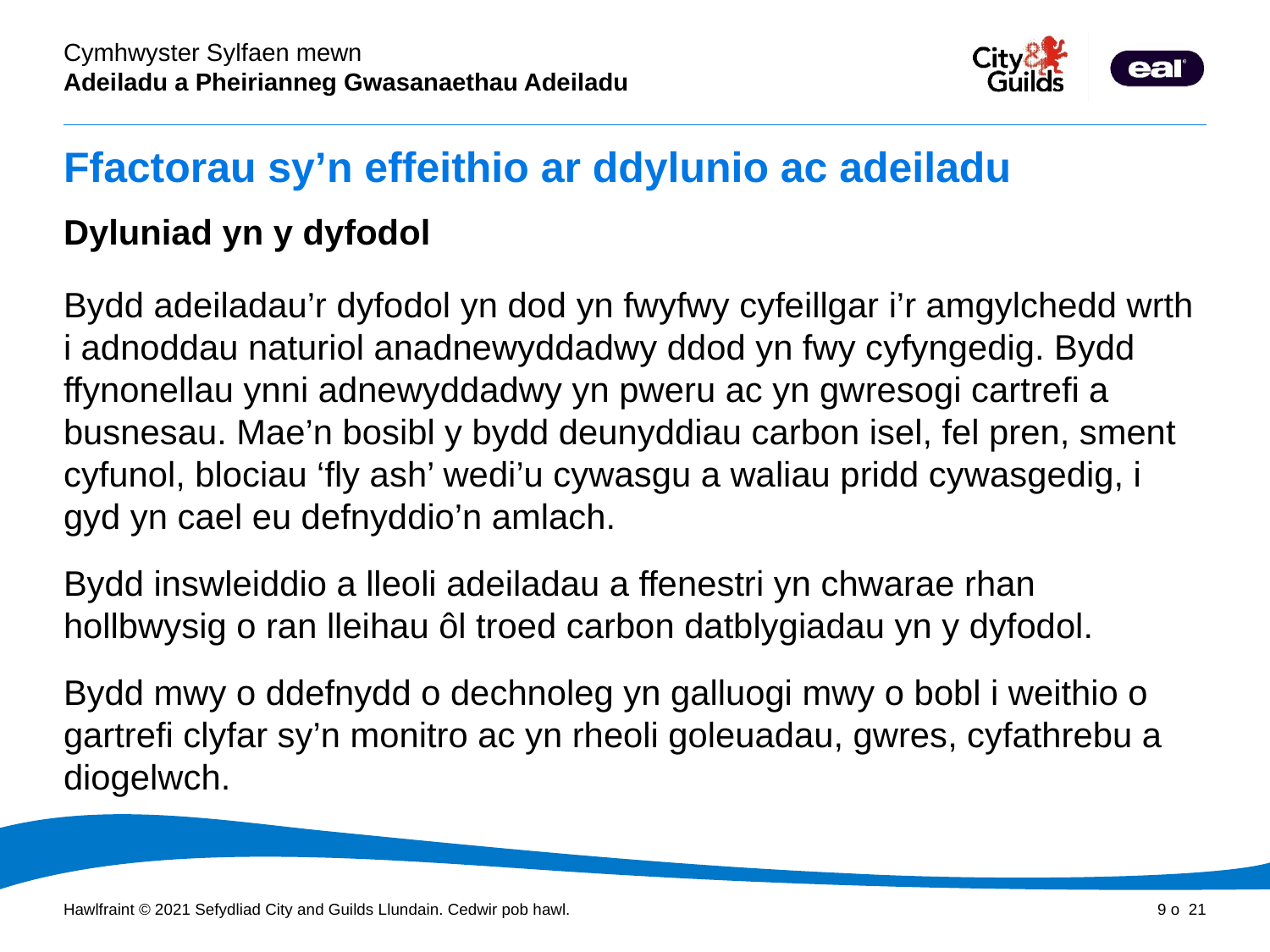

# Ffactorau sy’n effeithio ar ddylunio ac adeiladu
Dyluniad yn y dyfodol
Bydd adeiladau’r dyfodol yn dod yn fwyfwy cyfeillgar i’r amgylchedd wrth i adnoddau naturiol anadnewyddadwy ddod yn fwy cyfyngedig. Bydd ffynonellau ynni adnewyddadwy yn pweru ac yn gwresogi cartrefi a busnesau. Mae’n bosibl y bydd deunyddiau carbon isel, fel pren, sment cyfunol, blociau ‘fly ash’ wedi’u cywasgu a waliau pridd cywasgedig, i gyd yn cael eu defnyddio’n amlach.
Bydd inswleiddio a lleoli adeiladau a ffenestri yn chwarae rhan hollbwysig o ran lleihau ôl troed carbon datblygiadau yn y dyfodol.
Bydd mwy o ddefnydd o dechnoleg yn galluogi mwy o bobl i weithio o gartrefi clyfar sy’n monitro ac yn rheoli goleuadau, gwres, cyfathrebu a diogelwch.